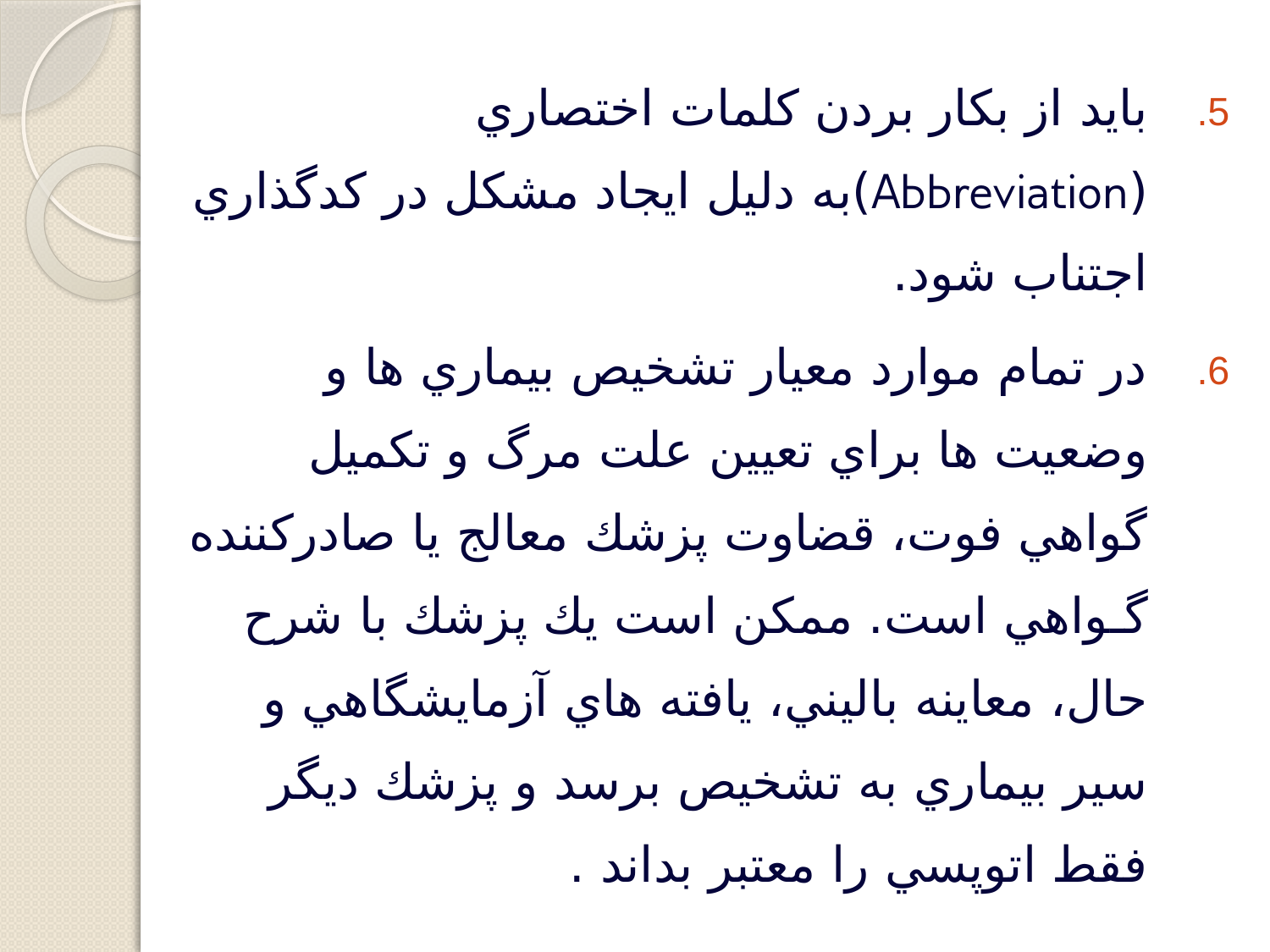

بايد از بكار بردن كلمات اختصاري  (Abbreviation)به دليل ايجاد مشكل در كدگذاري اجتناب شود.
در تمام موارد معيار تشخيص بيماري ها و وضعيت ها براي تعيين علت مرگ و تكميل گواهي فوت، قضاوت پزشك معالج يا صادركننده گـواهي است. ممكن است يك پزشك با شرح حال، معاينه باليني، يافته هاي آزمايشگاهي و سير بيماري به تشخيص برسد و پزشك ديگر فقط اتوپسي را معتبر بداند .